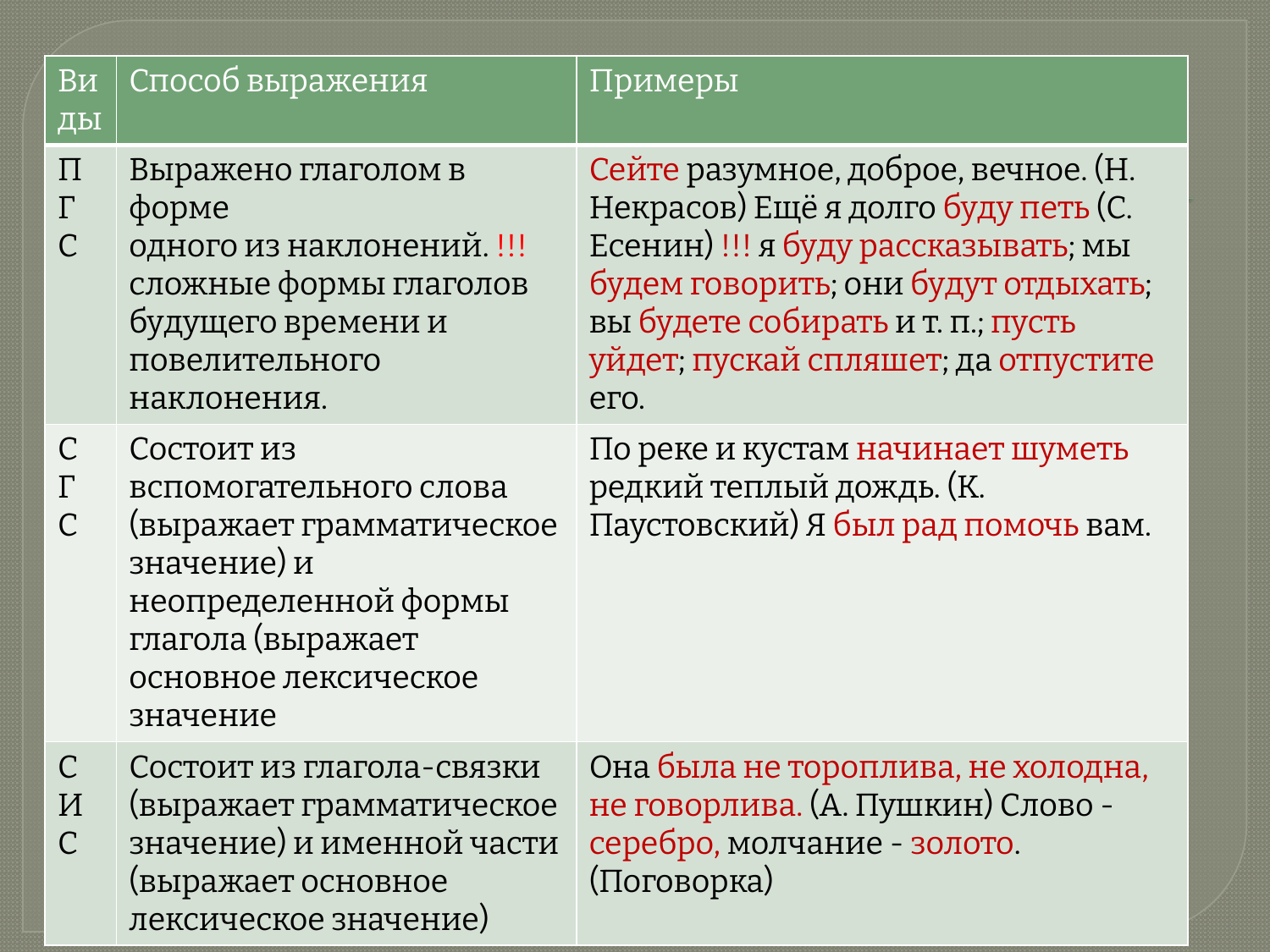

| Виды | Способ выражения | Примеры |
| --- | --- | --- |
| П Г С | Выражено глаголом в форме одного из наклонений. !!! сложные формы глаголов будущего времени и повелительного наклонения. | Сейте разумное, доброе, вечное. (Н. Некрасов) Ещё я долго буду петь (С. Есенин) !!! я буду рассказывать; мы будем говорить; они будут отдыхать; вы будете собирать и т. п.; пусть уйдет; пускай спляшет; да отпустите его. |
| С Г С | Состоит из вспомогательного слова (выражает грамматическое значение) и неопределенной формы глагола (выражает основное лексическое значение | По реке и кустам начинает шуметь редкий теплый дождь. (К. Паустовский) Я был рад помочь вам. |
| С И С | Состоит из глагола-связки (выражает грамматическое значение) и именной части (выражает основное лексическое значение) | Она была не тороплива, не холодна, не говорлива. (А. Пушкин) Слово - серебро, молчание - золото. (Поговорка) |